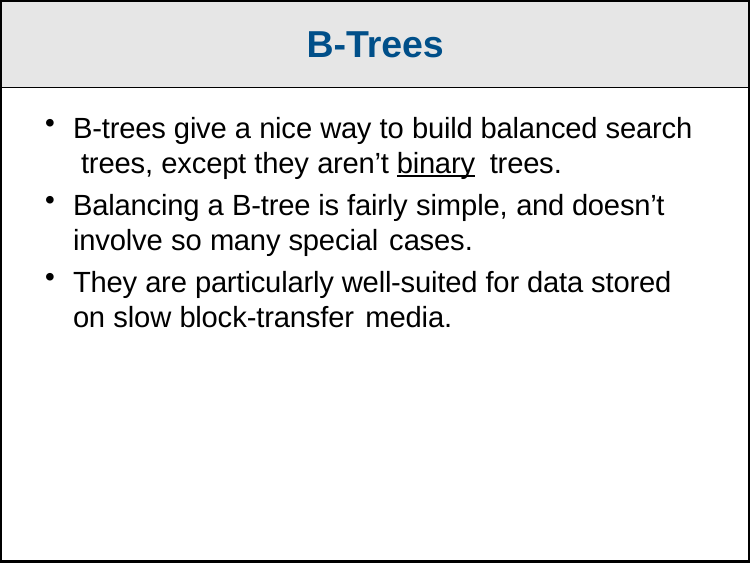

B-Trees
B-trees give a nice way to build balanced search  trees, except they aren’t binary trees.
Balancing a B-tree is fairly simple, and doesn’t  involve so many special cases.
They are particularly well-suited for data stored  on slow block-transfer media.